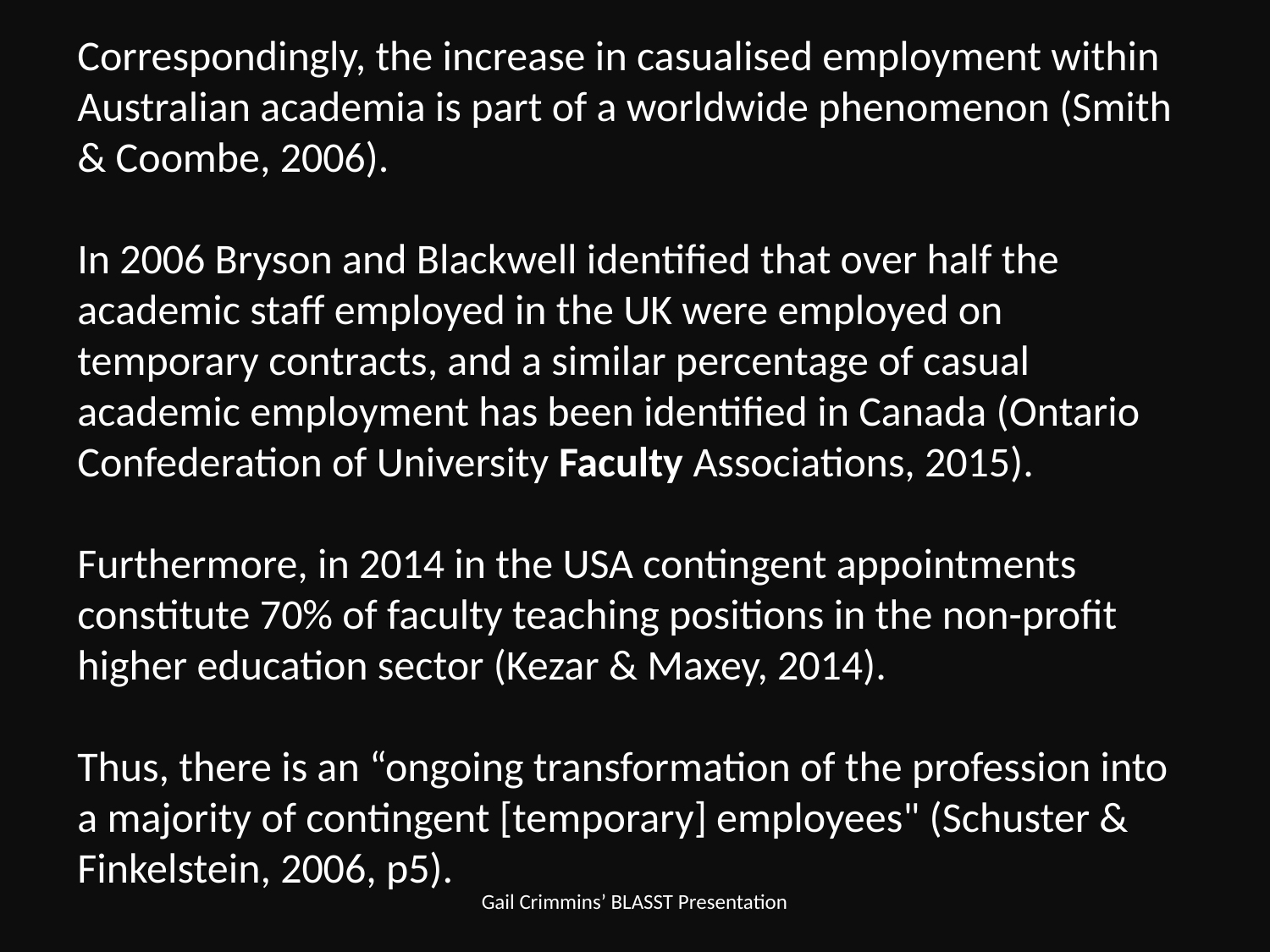

Correspondingly, the increase in casualised employment within Australian academia is part of a worldwide phenomenon (Smith & Coombe, 2006).

In 2006 Bryson and Blackwell identified that over half the academic staff employed in the UK were employed on temporary contracts, and a similar percentage of casual academic employment has been identified in Canada (Ontario Confederation of University Faculty Associations, 2015).

Furthermore, in 2014 in the USA contingent appointments constitute 70% of faculty teaching positions in the non-profit higher education sector (Kezar & Maxey, 2014).

Thus, there is an “ongoing transformation of the profession into a majority of contingent [temporary] employees" (Schuster & Finkelstein, 2006, p5).
Gail Crimmins’ BLASST Presentation